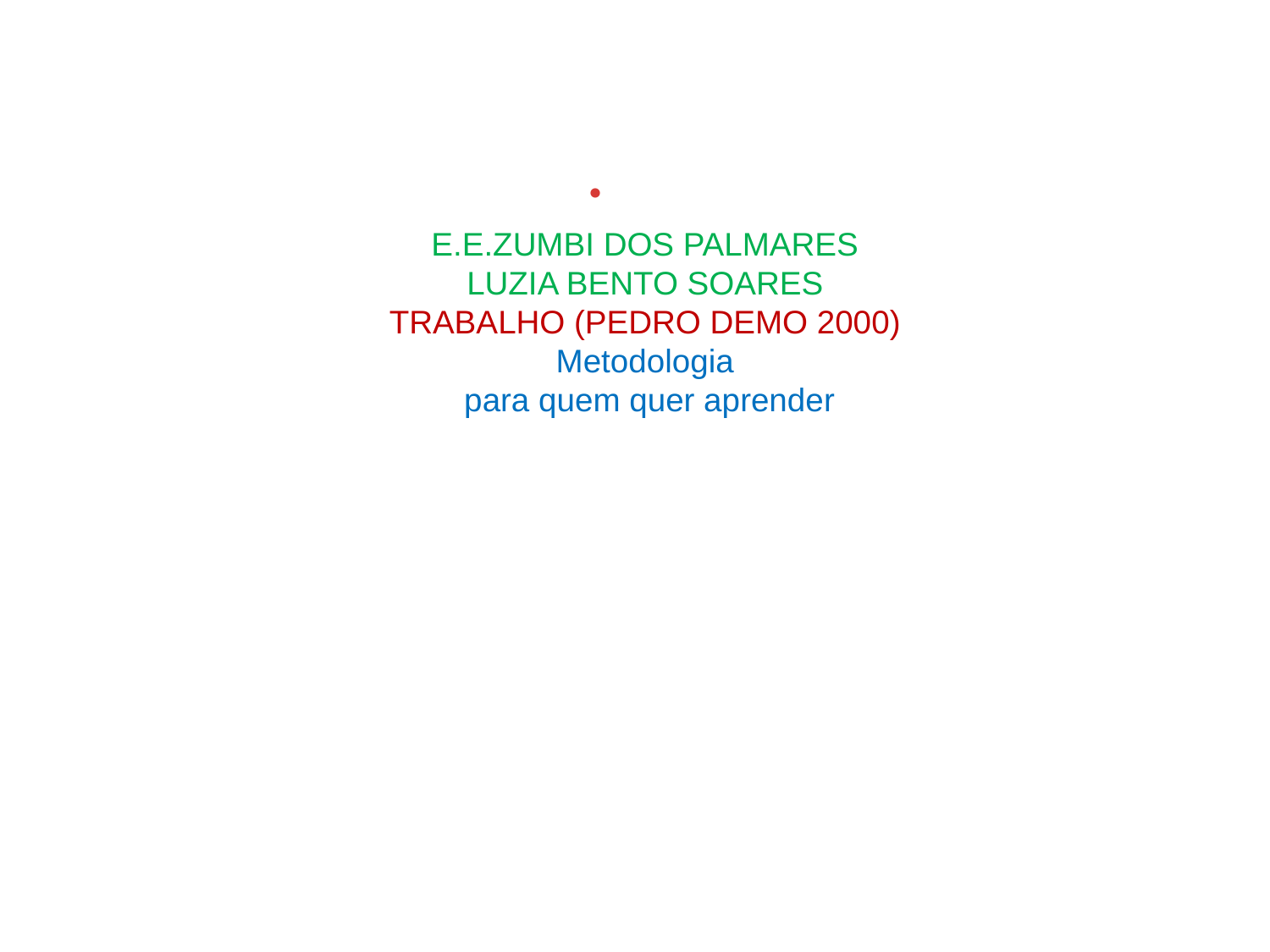

.
# E.E.ZUMBI DOS PALMARES LUZIA BENTO SOARES TRABALHO (PEDRO DEMO 2000) Metodologia para quem quer aprender